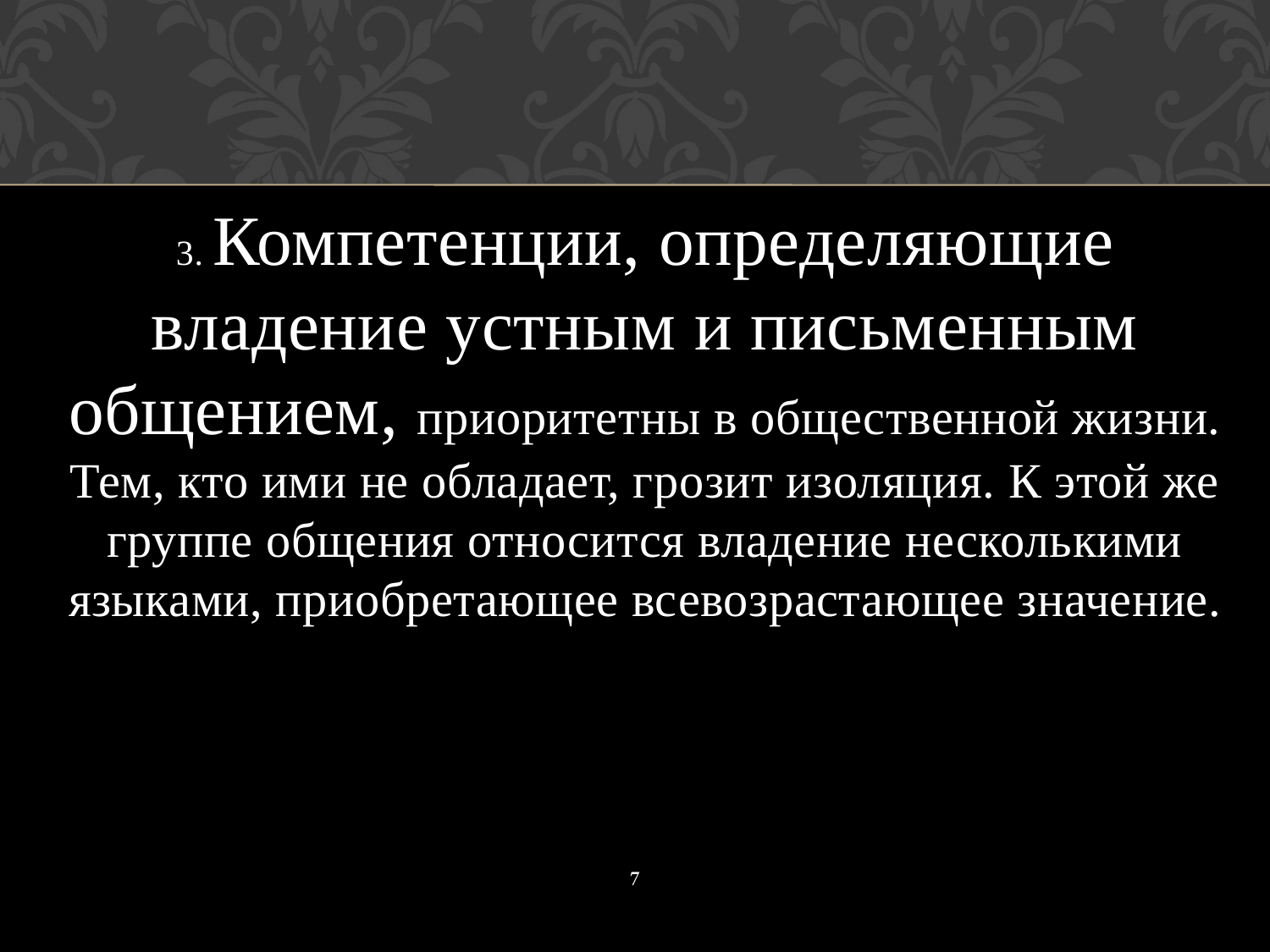

3. Компетенции, определяющие владение устным и письменным общением, приоритетны в общественной жизни. Тем, кто ими не обладает, грозит изоляция. К этой же группе общения относится владение несколькими языками, приобретающее всевозрастающее значение.
7